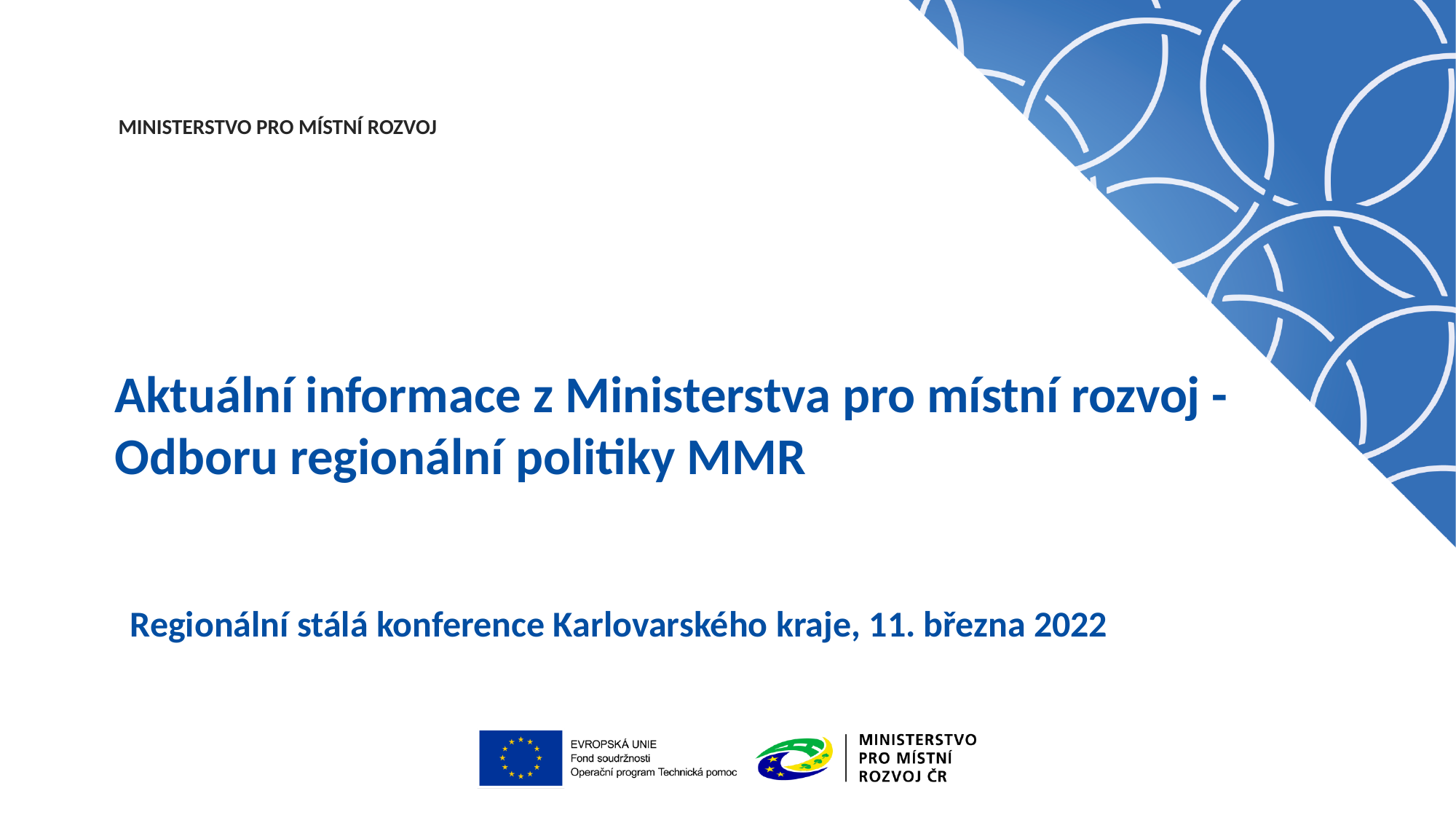

# Aktuální informace z Ministerstva pro místní rozvoj - Odboru regionální politiky MMR
Regionální stálá konference Karlovarského kraje, 11. března 2022